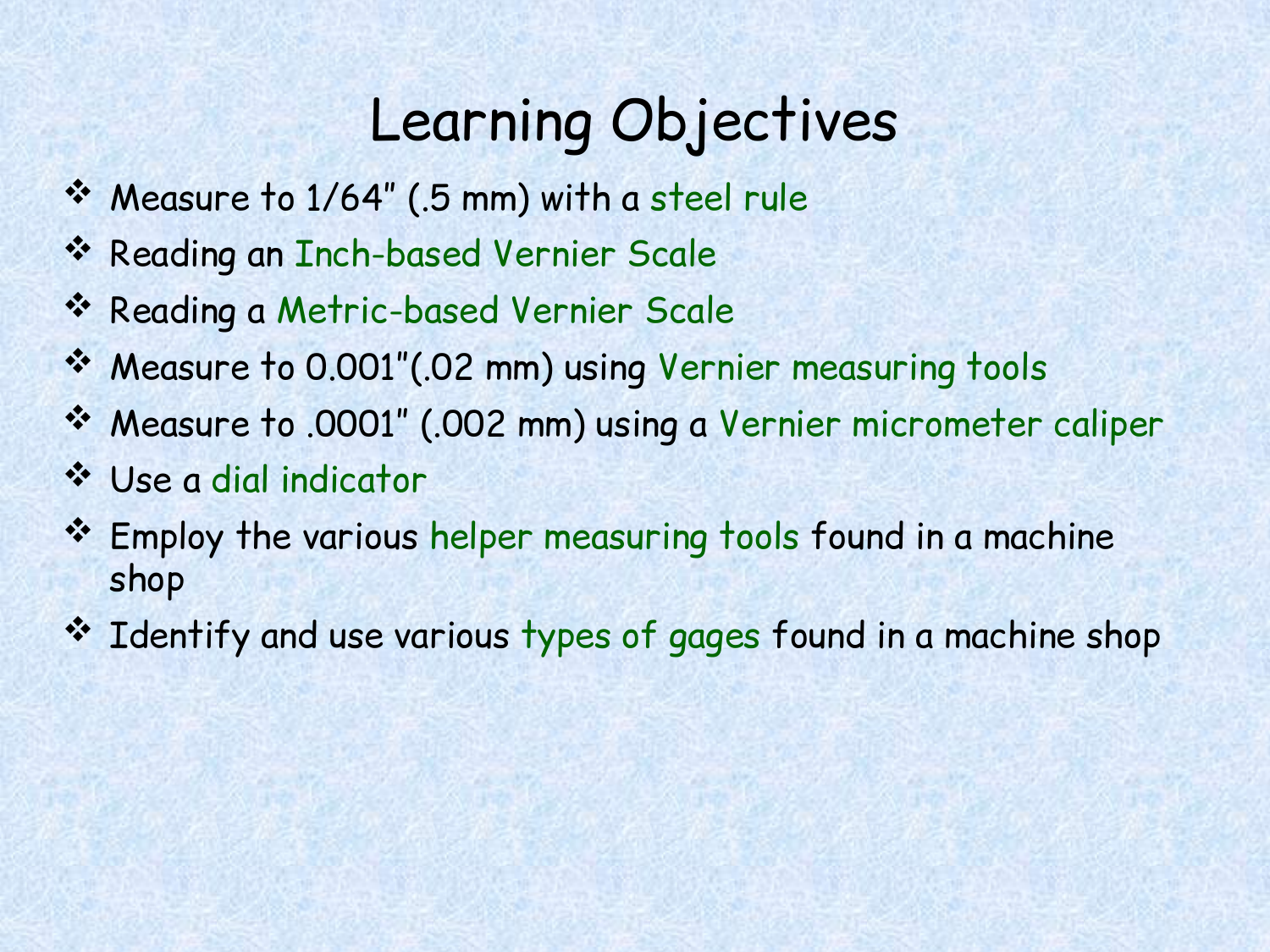

# Learning Objectives
Measure to 1/64” (.5 mm) with a steel rule
Reading an Inch-based Vernier Scale
Reading a Metric-based Vernier Scale
Measure to 0.001”(.02 mm) using Vernier measuring tools
Measure to .0001” (.002 mm) using a Vernier micrometer caliper
Use a dial indicator
Employ the various helper measuring tools found in a machine shop
Identify and use various types of gages found in a machine shop